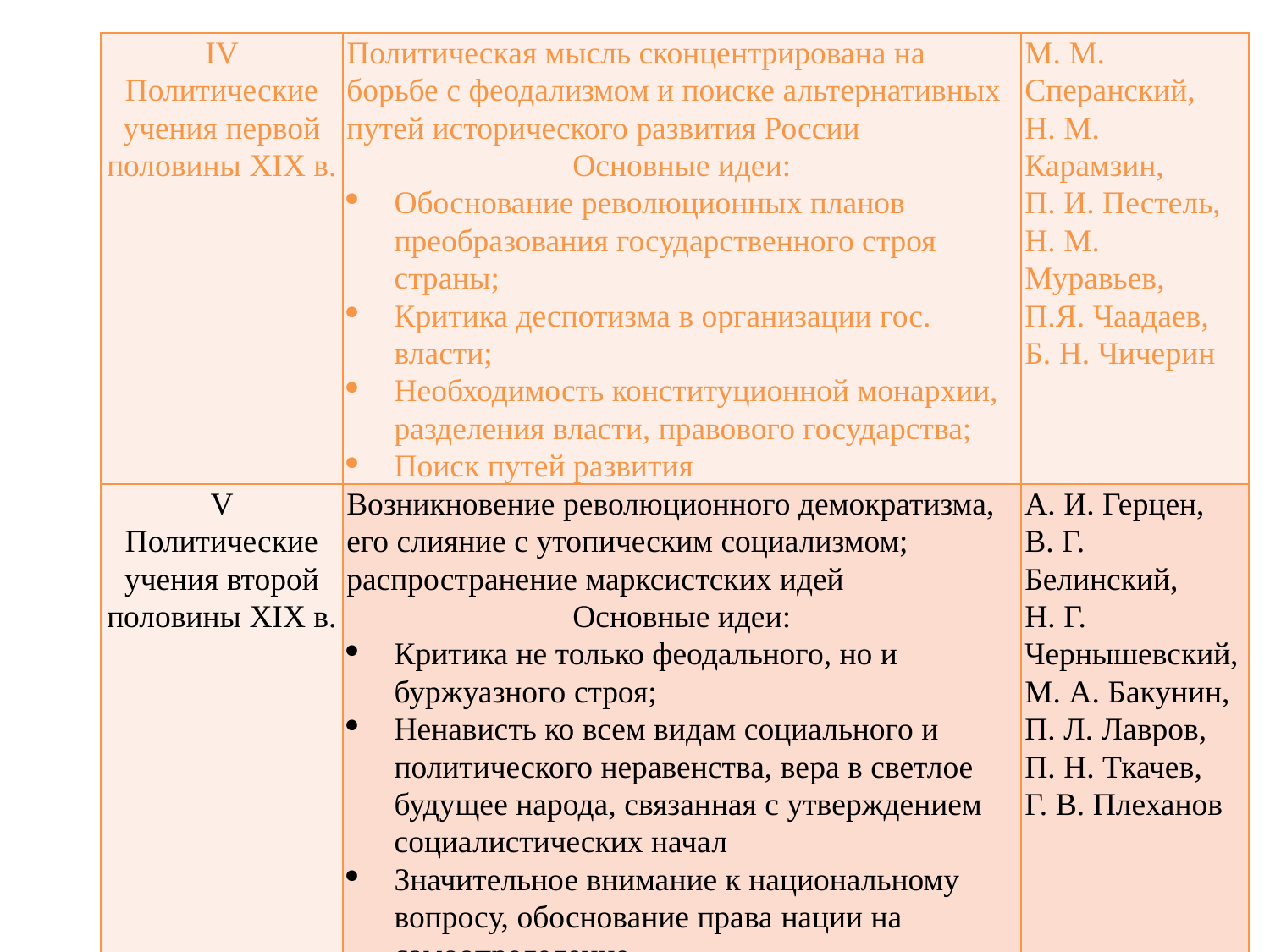

| IV Политические учения первой половины XIX в. | Политическая мысль сконцентрирована на борьбе с феодализмом и поиске альтернативных путей исторического развития России Основные идеи: Обоснование революционных планов преобразования государственного строя страны; Критика деспотизма в организации гос. власти; Необходимость конституционной монархии, разделения власти, правового государства; Поиск путей развития | М. М. Сперанский, Н. М. Карамзин, П. И. Пестель, Н. М. Муравьев, П.Я. Чаадаев, Б. Н. Чичерин |
| --- | --- | --- |
| V Политические учения второй половины XIX в. | Возникновение революционного демократизма, его слияние с утопическим социализмом; распространение марксистских идей Основные идеи: Критика не только феодального, но и буржуазного строя; Ненависть ко всем видам социального и политического неравенства, вера в светлое будущее народа, связанная с утверждением социалистических начал Значительное внимание к национальному вопросу, обоснование права нации на самоопределение | А. И. Герцен, В. Г. Белинский, Н. Г. Чернышевский, М. А. Бакунин, П. Л. Лавров, П. Н. Ткачев, Г. В. Плеханов |